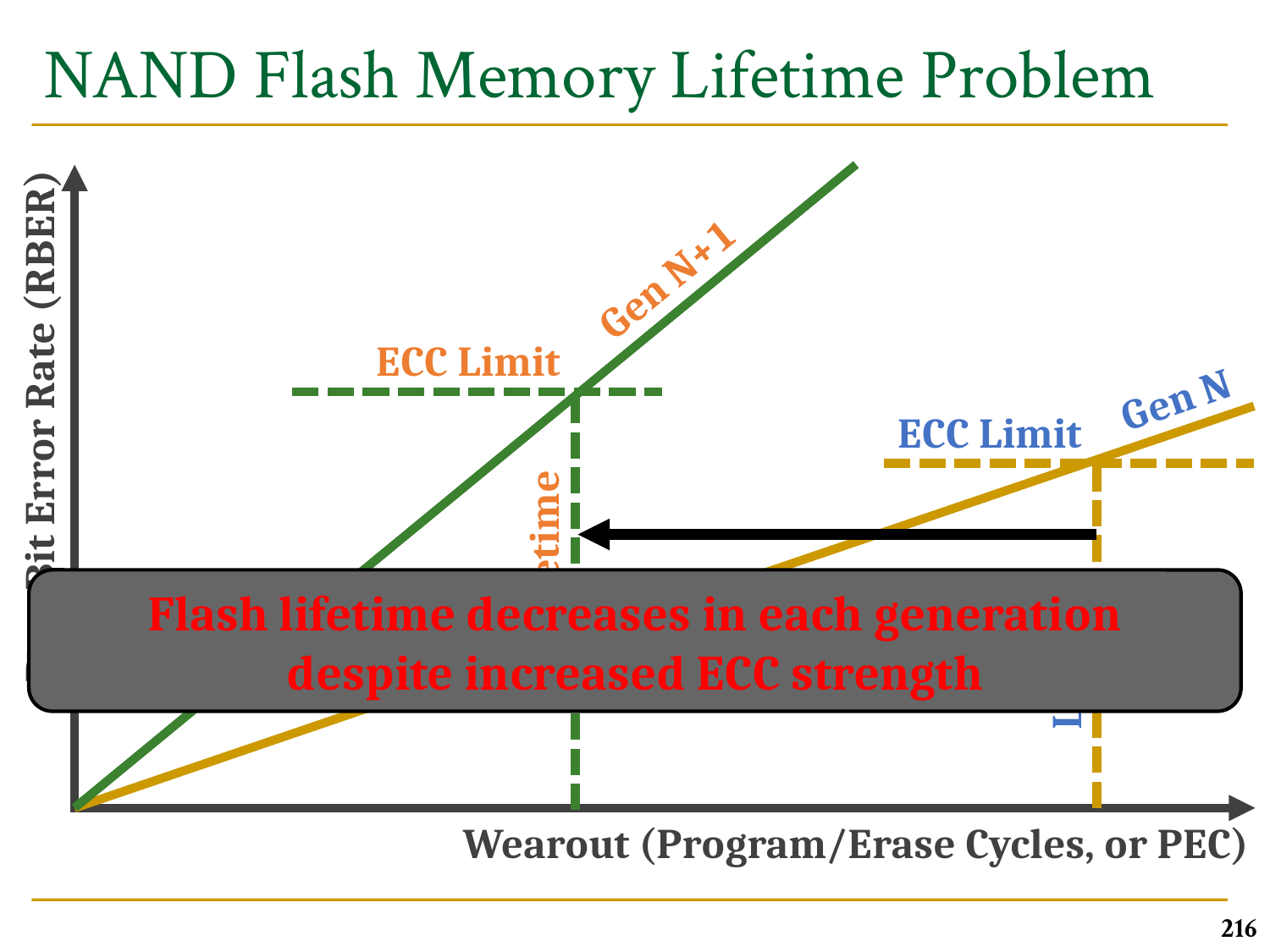

# NAND Flash Memory Lifetime Problem
Gen N+1
ECC Limit
Gen N
Lifetime
ECC Limit
Raw Bit Error Rate (RBER)
Lifetime
Flash lifetime decreases in each generation
despite increased ECC strength
Wearout (Program/Erase Cycles, or PEC)
216